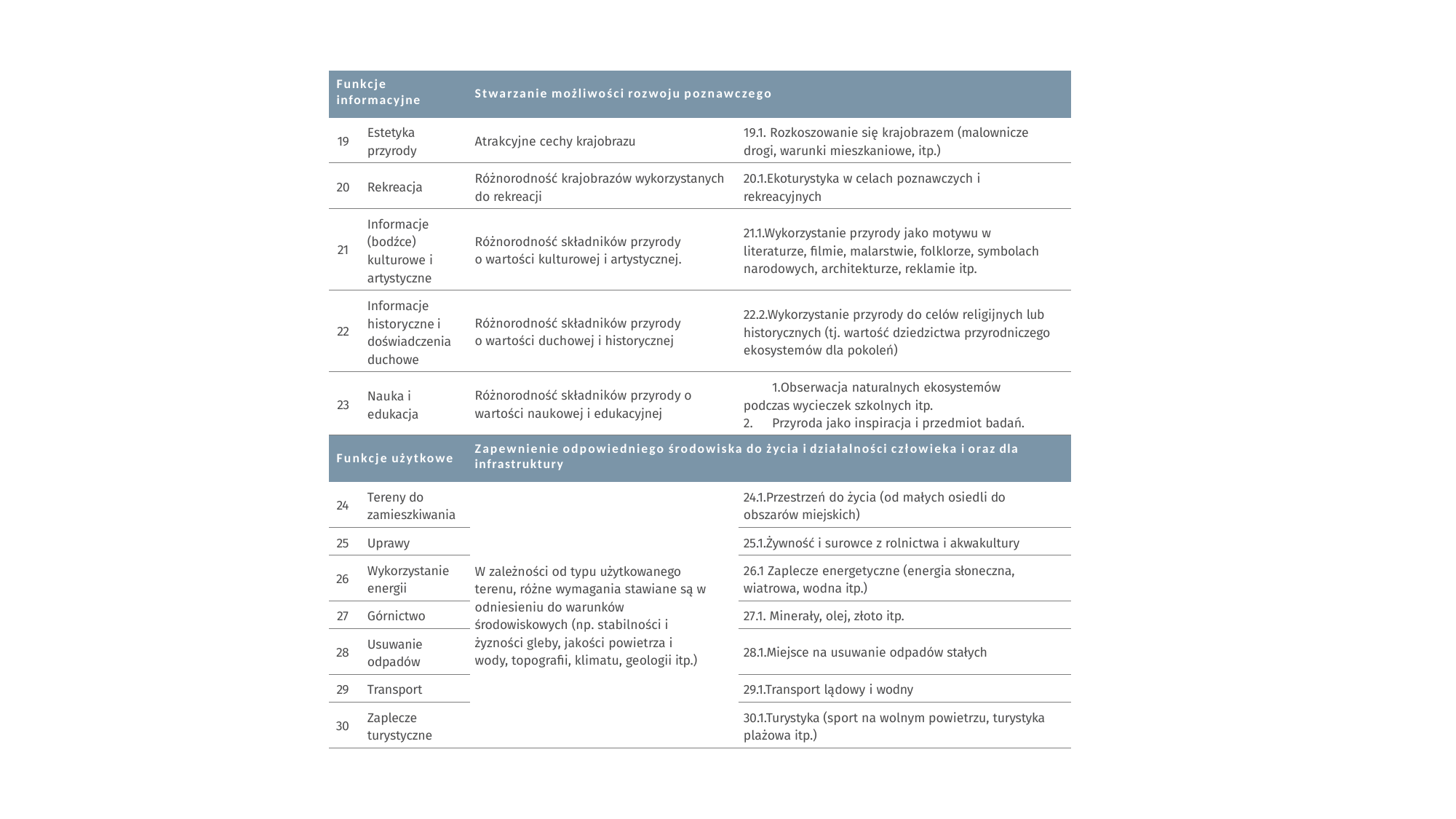

| Funkcje informacyjne |  | Stwarzanie możliwości rozwoju poznawczego |  |
| --- | --- | --- | --- |
| 19 | Estetyka przyrody | Atrakcyjne cechy krajobrazu | 19.1. Rozkoszowanie się krajobrazem (malownicze drogi, warunki mieszkaniowe, itp.) |
| 20 | Rekreacja | Różnorodność krajobrazów wykorzystanych do rekreacji | 20.1.Ekoturystyka w celach poznawczych i rekreacyjnych |
| 21 | Informacje (bodźce) kulturowe i artystyczne | Różnorodność składników przyrody o wartości kulturowej i artystycznej. | 21.1.Wykorzystanie przyrody jako motywu w literaturze, filmie, malarstwie, folklorze, symbolach narodowych, architekturze, reklamie itp. |
| 22 | Informacje historyczne i doświadczenia duchowe | Różnorodność składników przyrody o wartości duchowej i historycznej | 22.2.Wykorzystanie przyrody do celów religijnych lub historycznych (tj. wartość dziedzictwa przyrodniczego ekosystemów dla pokoleń) |
| 23 | Nauka i edukacja | Różnorodność składników przyrody o wartości naukowej i edukacyjnej | Obserwacja naturalnych ekosystemów podczas wycieczek szkolnych itp. Przyroda jako inspiracja i przedmiot badań. |
| Funkcje użytkowe |  | Zapewnienie odpowiedniego środowiska do życia i działalności człowieka i oraz dla infrastruktury |  |
| 24 | Tereny do zamieszkiwania |  | 24.1.Przestrzeń do życia (od małych osiedli do obszarów miejskich) |
| 25 | Uprawy |  | 25.1.Żywność i surowce z rolnictwa i akwakultury |
| 26 | Wykorzystanie energii | W zależności od typu użytkowanego terenu, różne wymagania stawiane są w odniesieniu do warunków środowiskowych (np. stabilności i żyzności gleby, jakości powietrza i wody, topografii, klimatu, geologii itp.) | 26.1 Zaplecze energetyczne (energia słoneczna, wiatrowa, wodna itp.) |
| 27 | Górnictwo |  | 27.1. Minerały, olej, złoto itp. |
| 28 | Usuwanie odpadów |  | 28.1.Miejsce na usuwanie odpadów stałych |
| 29 | Transport |  | 29.1.Transport lądowy i wodny |
| 30 | Zaplecze turystyczne |  | 30.1.Turystyka (sport na wolnym powietrzu, turystyka plażowa itp.) |